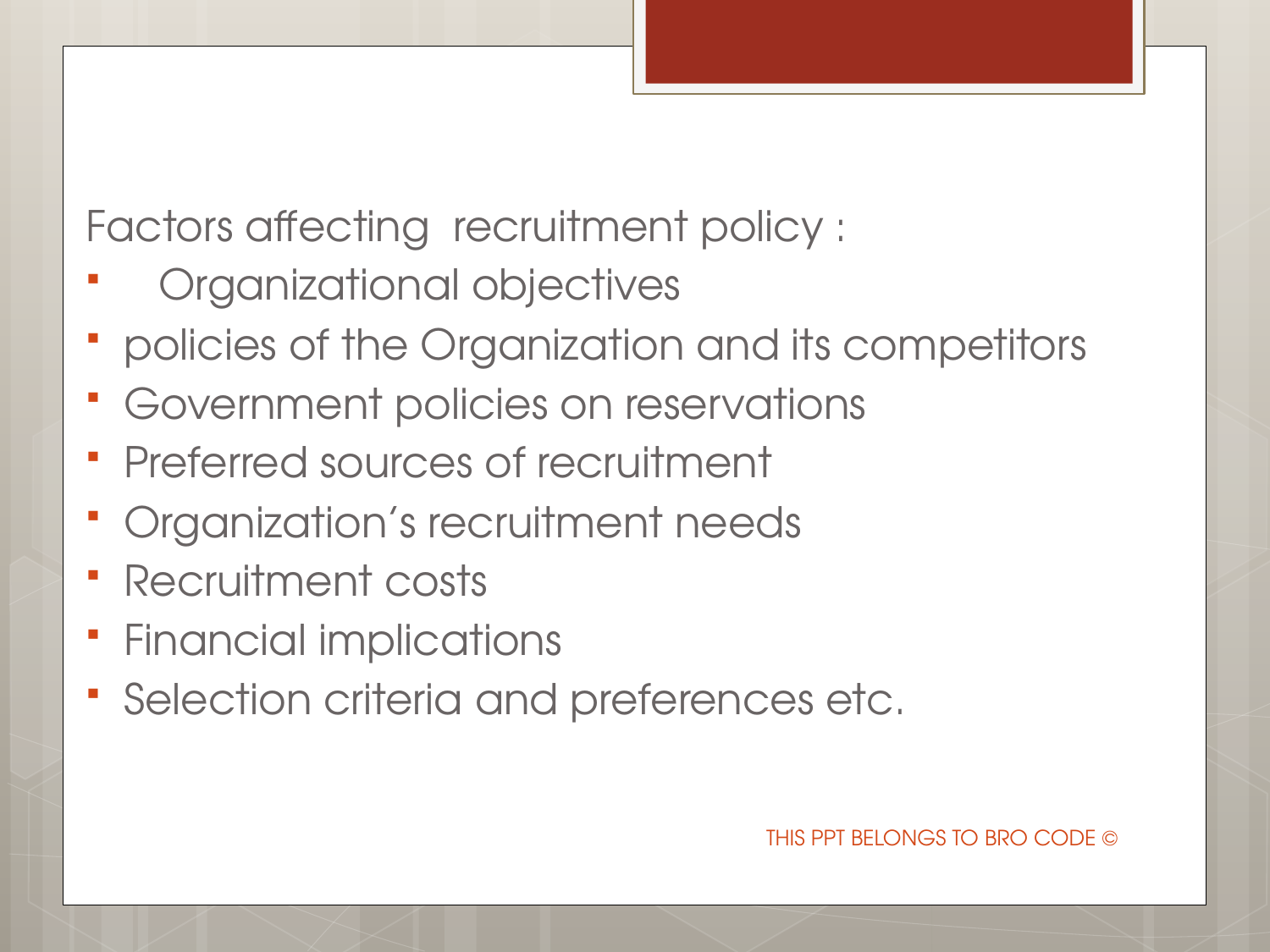

Factors affecting  recruitment policy :
   Organizational objectives
policies of the Organization and its competitors
Government policies on reservations
Preferred sources of recruitment
Organization’s recruitment needs
Recruitment costs
Financial implications
Selection criteria and preferences etc.

THIS PPT BELONGS TO BRO CODE ©